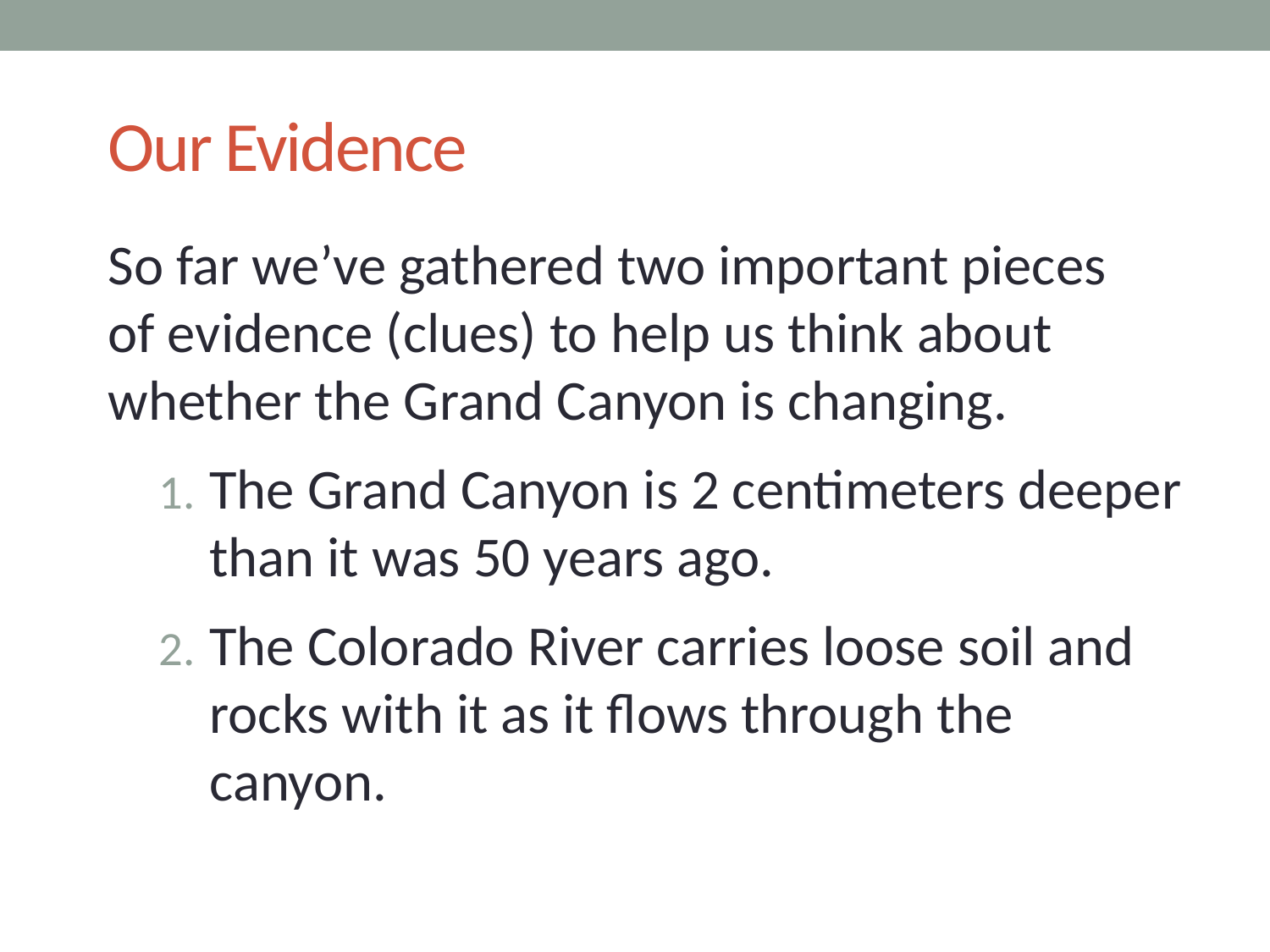

# Our Evidence
So far we’ve gathered two important pieces
of evidence (clues) to help us think about whether the Grand Canyon is changing.
The Grand Canyon is 2 centimeters deeper than it was 50 years ago.
The Colorado River carries loose soil and rocks with it as it flows through the canyon.